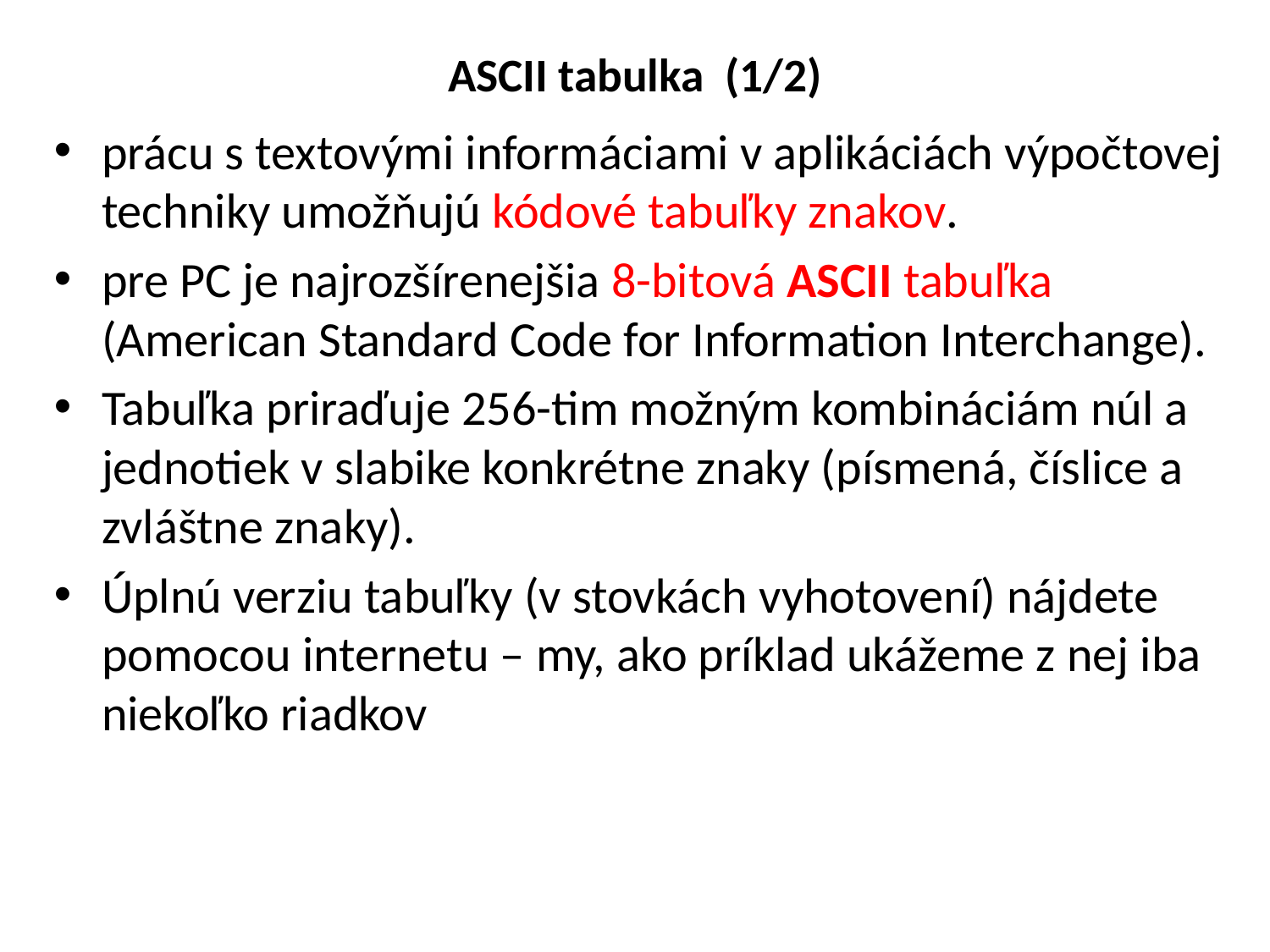

# ASCII tabulka  (1/2)
prácu s textovými informáciami v aplikáciách výpočtovej techniky umožňujú kódové tabuľky znakov.
pre PC je najrozšírenejšia 8-bitová ASCII tabuľka (American Standard Code for Information Interchange).
Tabuľka priraďuje 256-tim možným kombináciám núl a jednotiek v slabike konkrétne znaky (písmená, číslice a zvláštne znaky).
Úplnú verziu tabuľky (v stovkách vyhotovení) nájdete pomocou internetu – my, ako príklad ukážeme z nej iba niekoľko riadkov